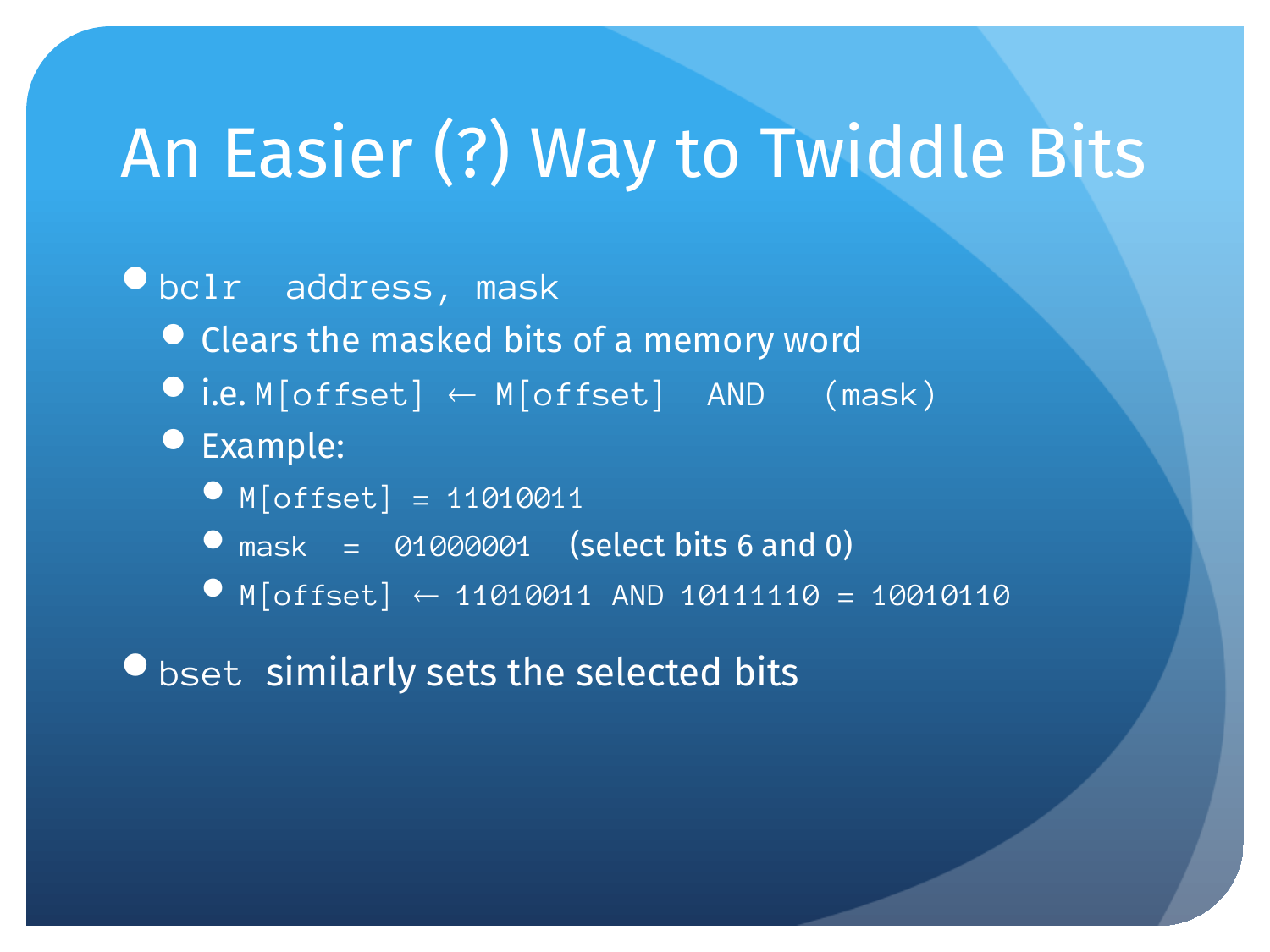

# An Easier (?) Way to Twiddle Bits
bclr	address, mask
Clears the masked bits of a memory word
i.e. M[offset] ← M[offset]  AND   (mask)
Example:
M[offset] = 11010011
mask  =  01000001  (select bits 6 and 0)
M[offset] ← 11010011 AND 10111110 = 10010110
bset similarly sets the selected bits